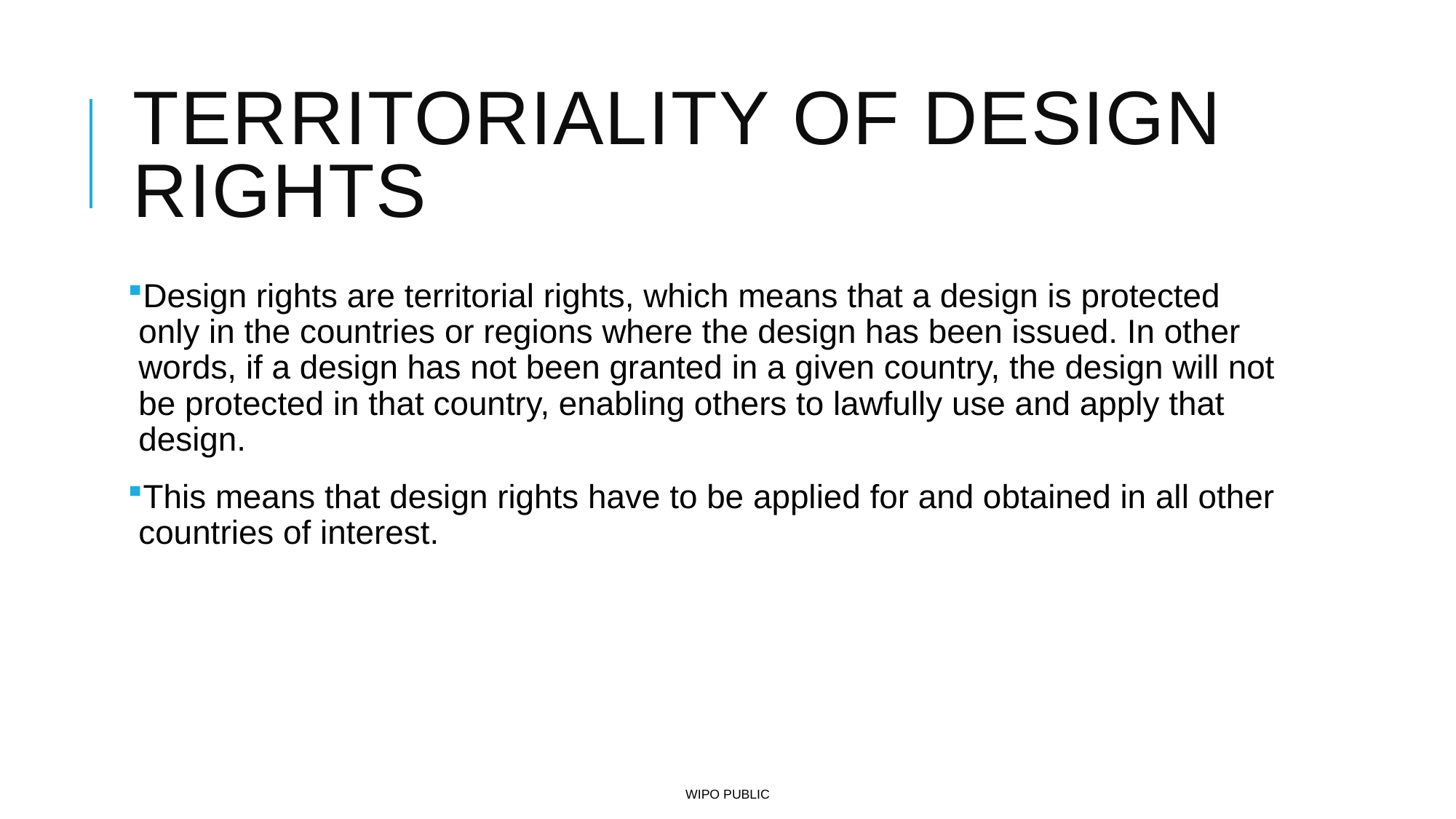

# Territoriality of design rights
Design rights are territorial rights, which means that a design is protected only in the countries or regions where the design has been issued. In other words, if a design has not been granted in a given country, the design will not be protected in that country, enabling others to lawfully use and apply that design.
This means that design rights have to be applied for and obtained in all other countries of interest.